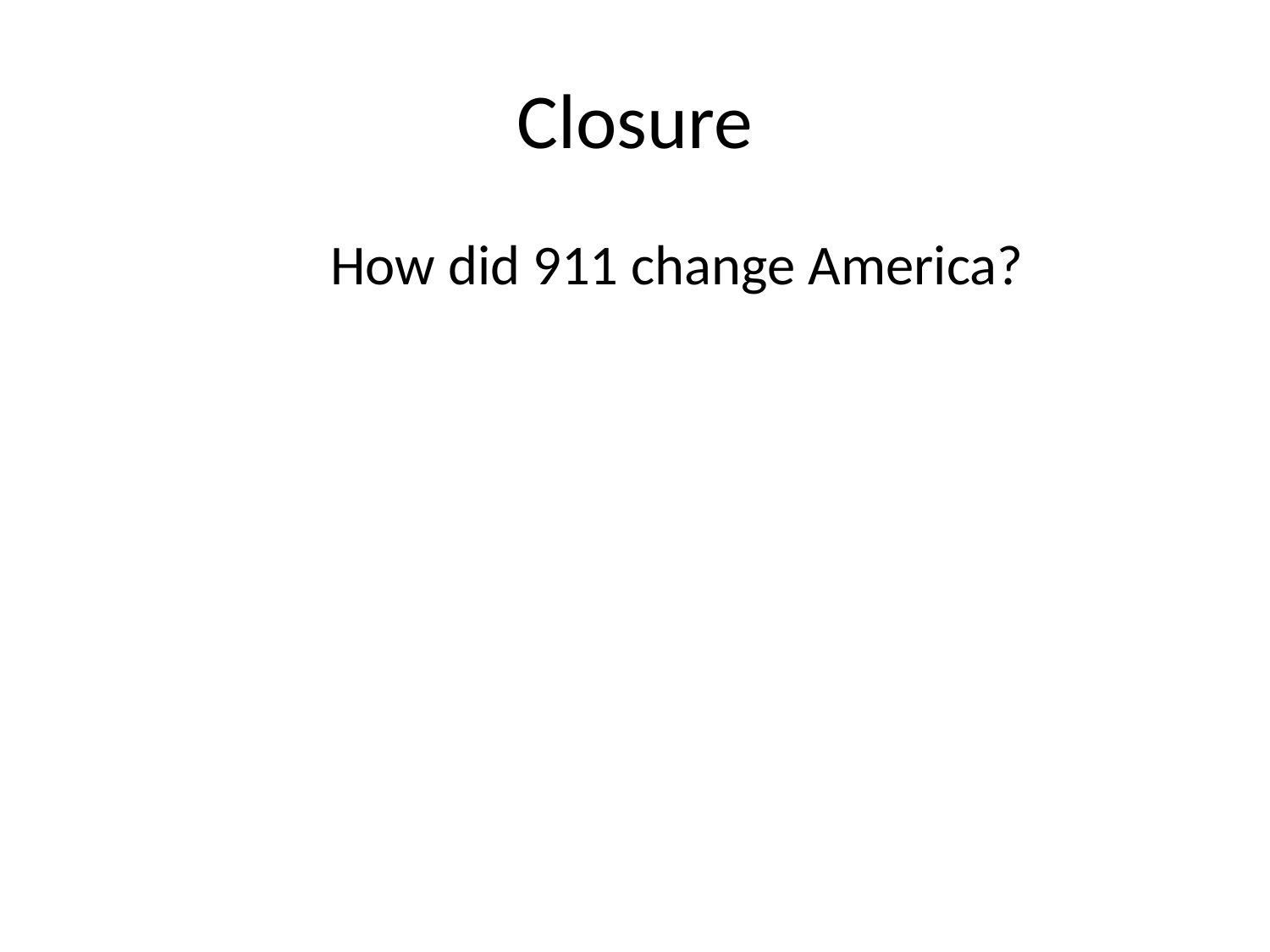

# Closure
		How did 911 change America?